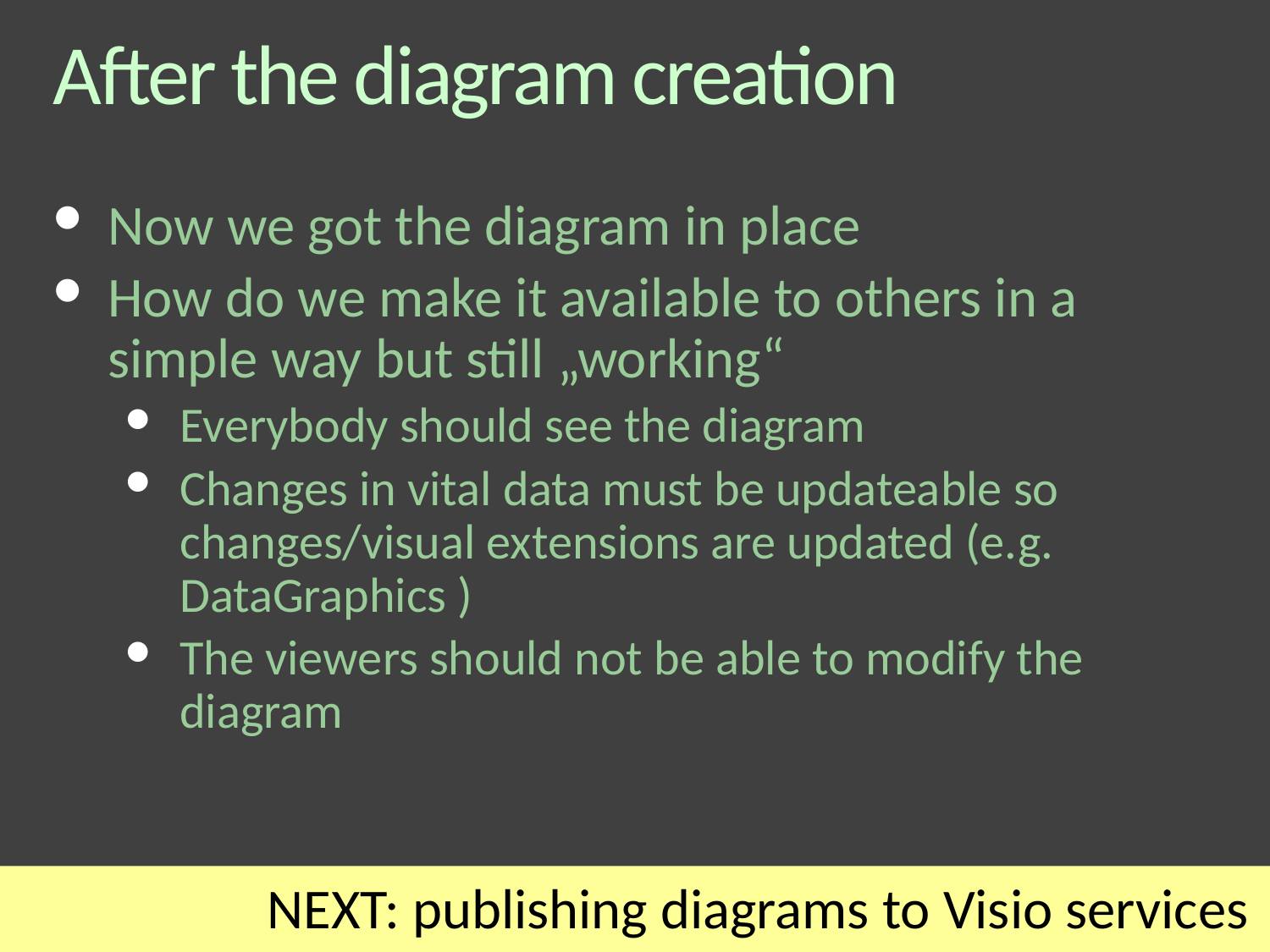

# After the diagram creation
Now we got the diagram in place
How do we make it available to others in a simple way but still „working“
Everybody should see the diagram
Changes in vital data must be updateable so changes/visual extensions are updated (e.g. DataGraphics )
The viewers should not be able to modify the diagram

NEXT: publishing diagrams to Visio services